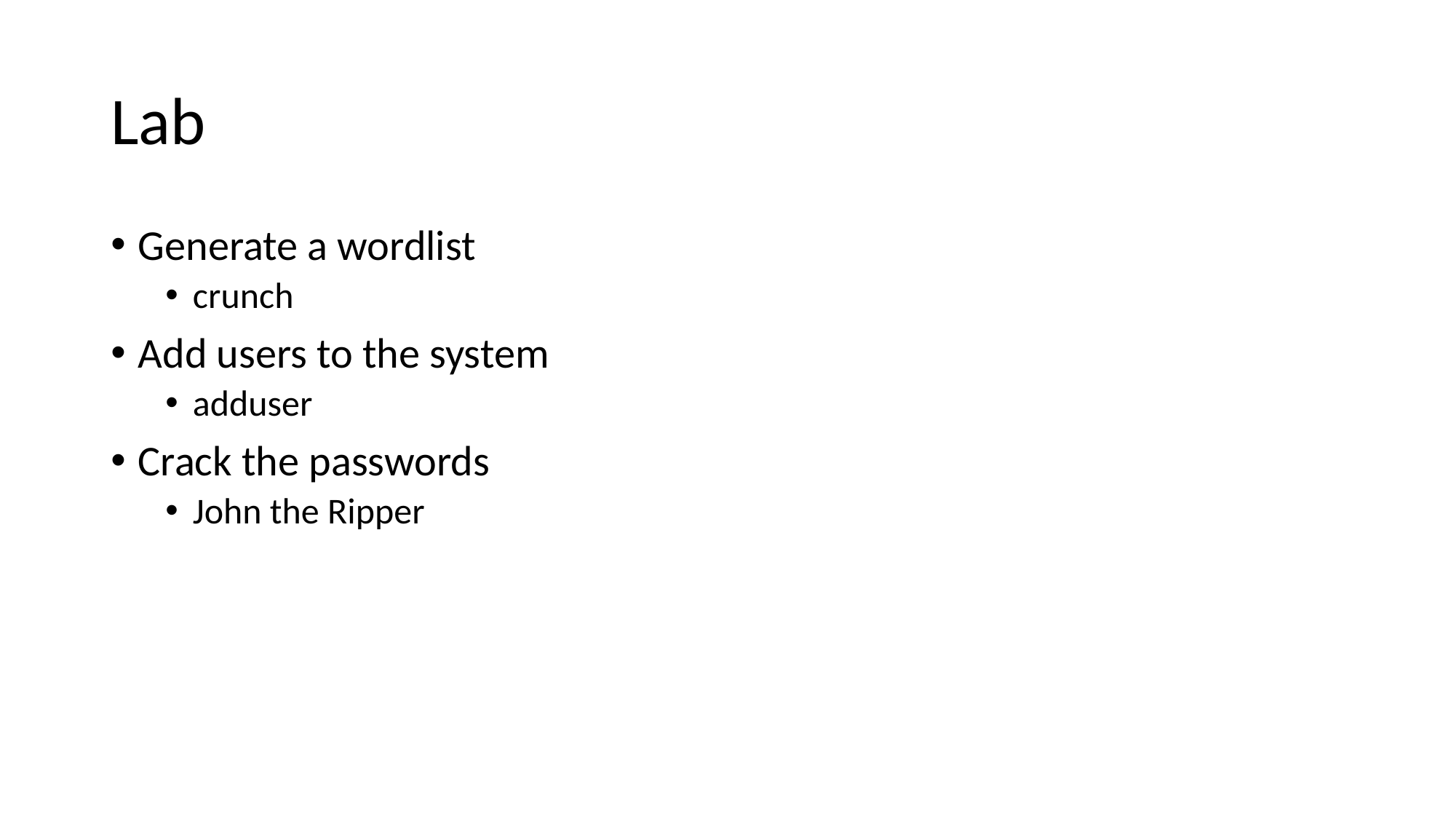

# Lab
Generate a wordlist
crunch
Add users to the system
adduser
Crack the passwords
John the Ripper